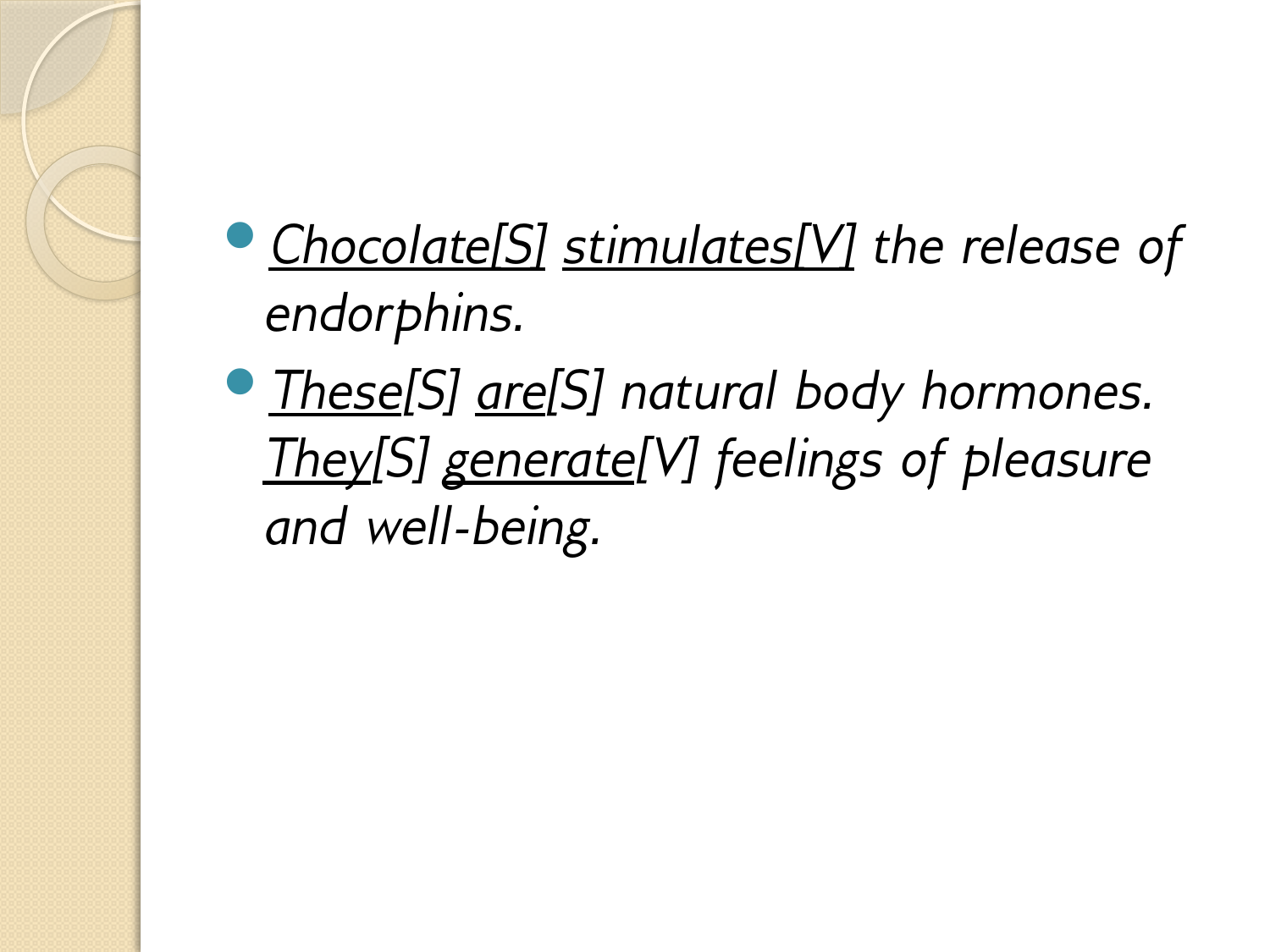

#
Chocolate[S] stimulates[V] the release of endorphins.
These[S] are[S] natural body hormones. They[S] generate[V] feelings of pleasure and well-being.